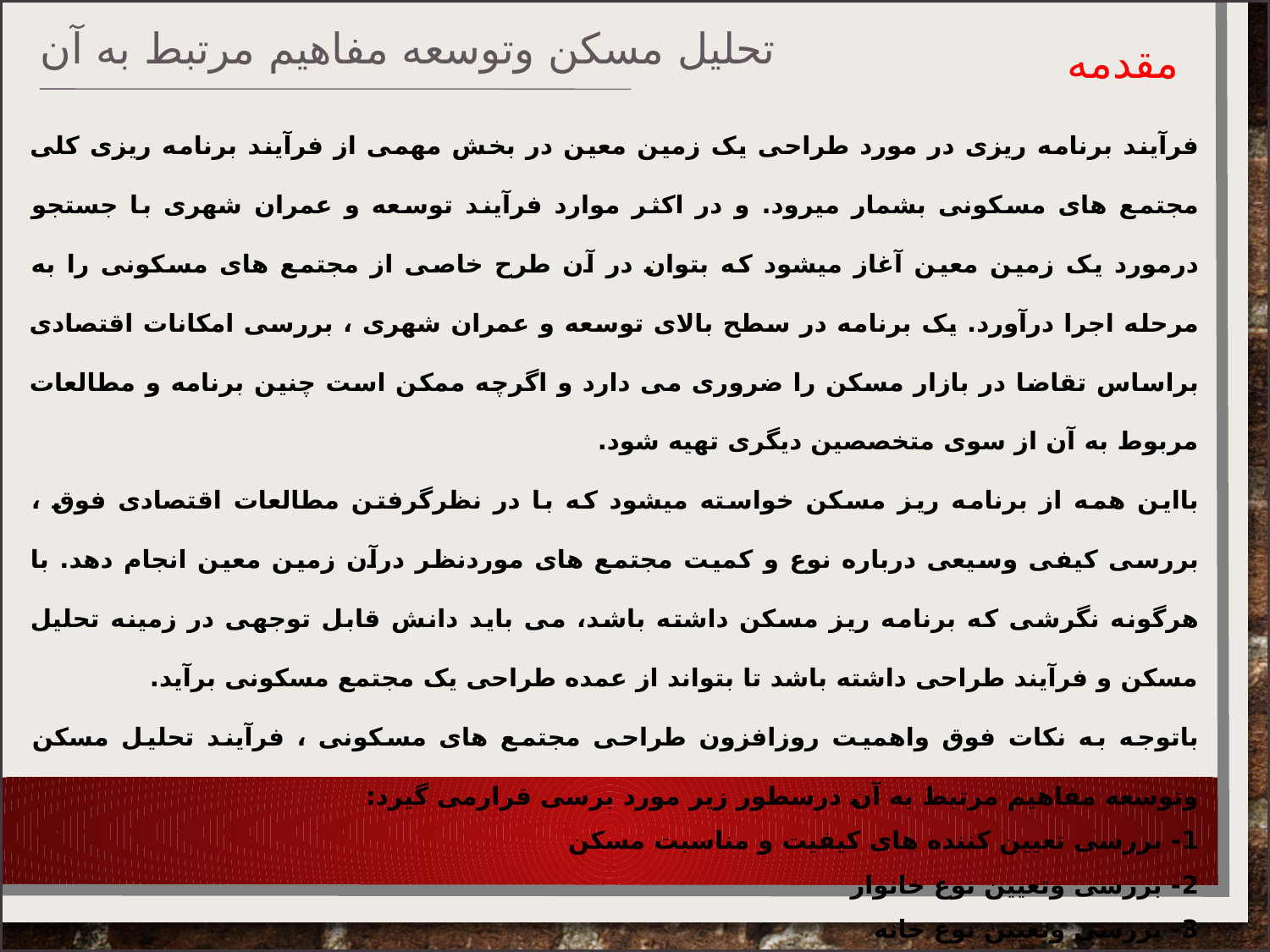

تحلیل مسکن وتوسعه مفاهیم مرتبط به آن
مقدمه
فرآیند برنامه ریزی در مورد طراحی یک زمین معین در بخش مهمی از فرآیند برنامه ریزی کلی مجتمع های مسکونی بشمار میرود. و در اکثر موارد فرآیند توسعه و عمران شهری با جستجو درمورد یک زمین معین آغاز میشود که بتوان در آن طرح خاصی از مجتمع های مسکونی را به مرحله اجرا درآورد. یک برنامه در سطح بالای توسعه و عمران شهری ، بررسی امکانات اقتصادی براساس تقاضا در بازار مسکن را ضروری می دارد و اگرچه ممکن است چنین برنامه و مطالعات مربوط به آن از سوی متخصصین دیگری تهیه شود.
بااین همه از برنامه ریز مسکن خواسته میشود که با در نظرگرفتن مطالعات اقتصادی فوق ، بررسی کیفی وسیعی درباره نوع و کمیت مجتمع های موردنظر درآن زمین معین انجام دهد. با هرگونه نگرشی که برنامه ریز مسکن داشته باشد، می باید دانش قابل توجهی در زمینه تحلیل مسکن و فرآیند طراحی داشته باشد تا بتواند از عمده طراحی یک مجتمع مسکونی برآید.
باتوجه به نکات فوق واهمیت روزافزون طراحی مجتمع های مسکونی ، فرآیند تحلیل مسکن وتوسعه مفاهیم مرتبط به آن درسطور زیر مورد برسی قرارمی گیرد:
1- بررسی تعیین کننده های کیفیت و مناسبت مسکن
2- بررسی وتعیین نوع خانوار
3- بررسی وتعیین نوع خانه